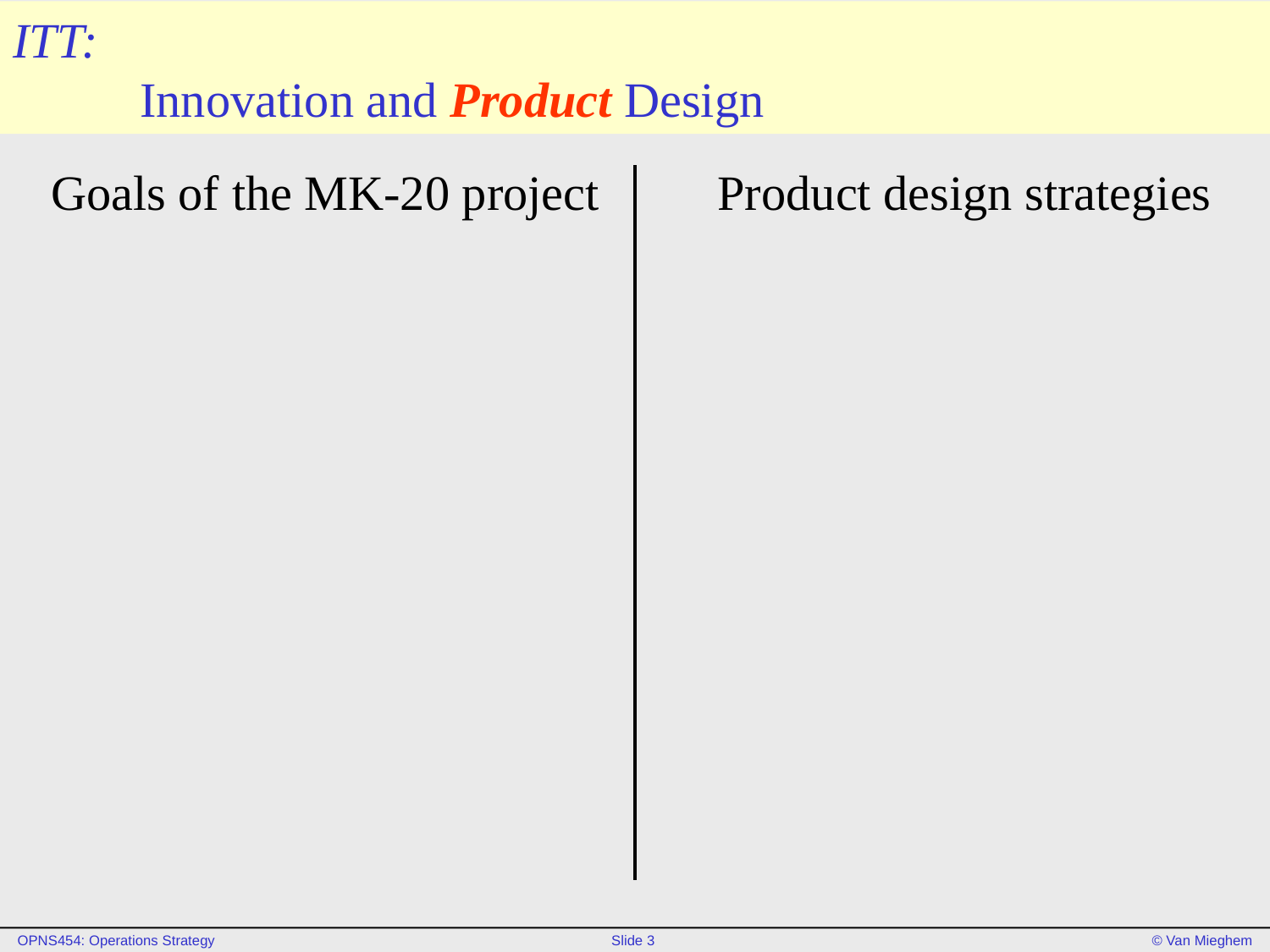

# ITT: Innovation and Product Design
Goals of the MK-20 project

Product design strategies